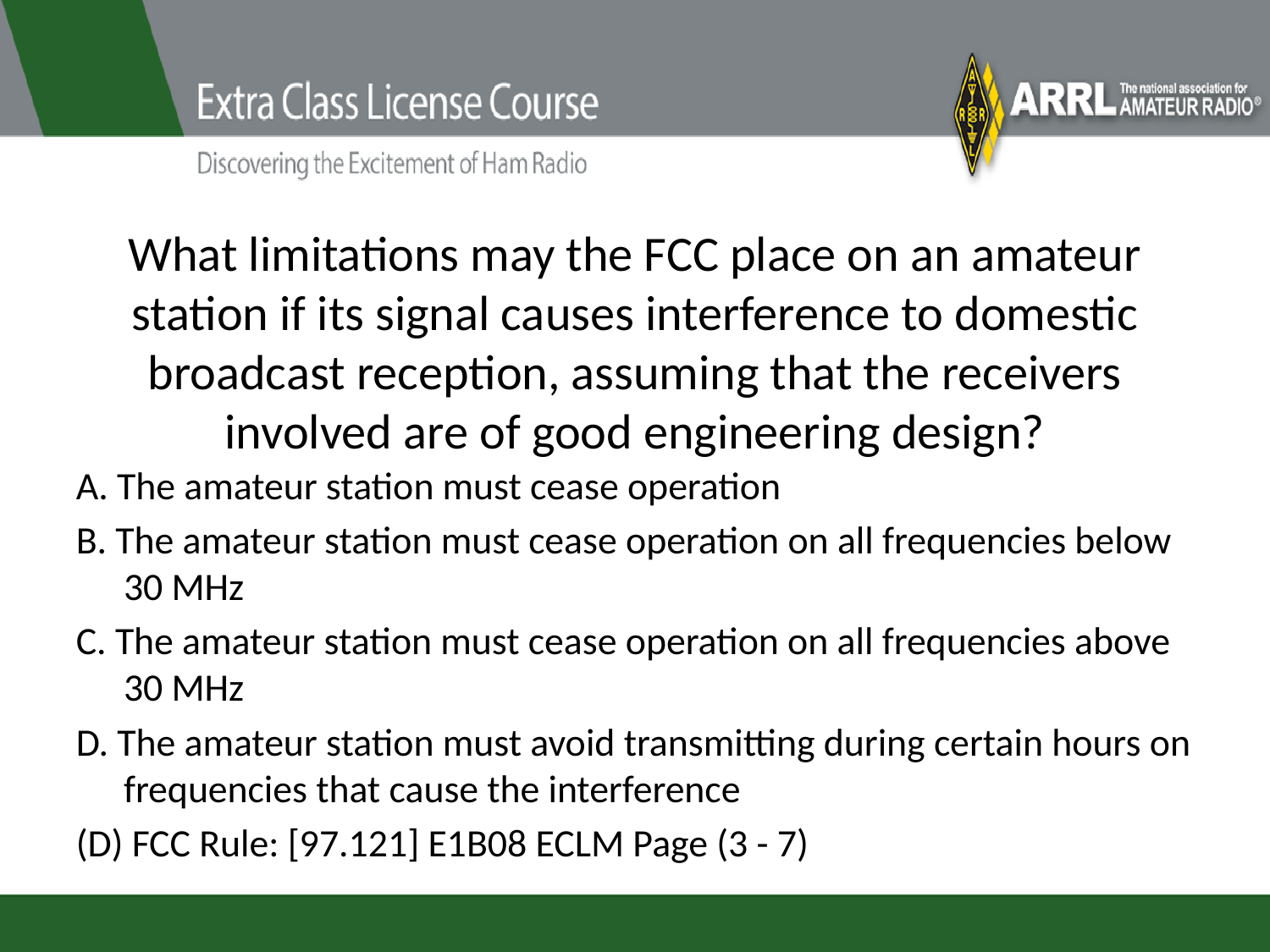

# What limitations may the FCC place on an amateur station if its signal causes interference to domestic broadcast reception, assuming that the receivers involved are of good engineering design?
A. The amateur station must cease operation
B. The amateur station must cease operation on all frequencies below 30 MHz
C. The amateur station must cease operation on all frequencies above 30 MHz
D. The amateur station must avoid transmitting during certain hours on frequencies that cause the interference
(D) FCC Rule: [97.121] E1B08 ECLM Page (3 - 7)